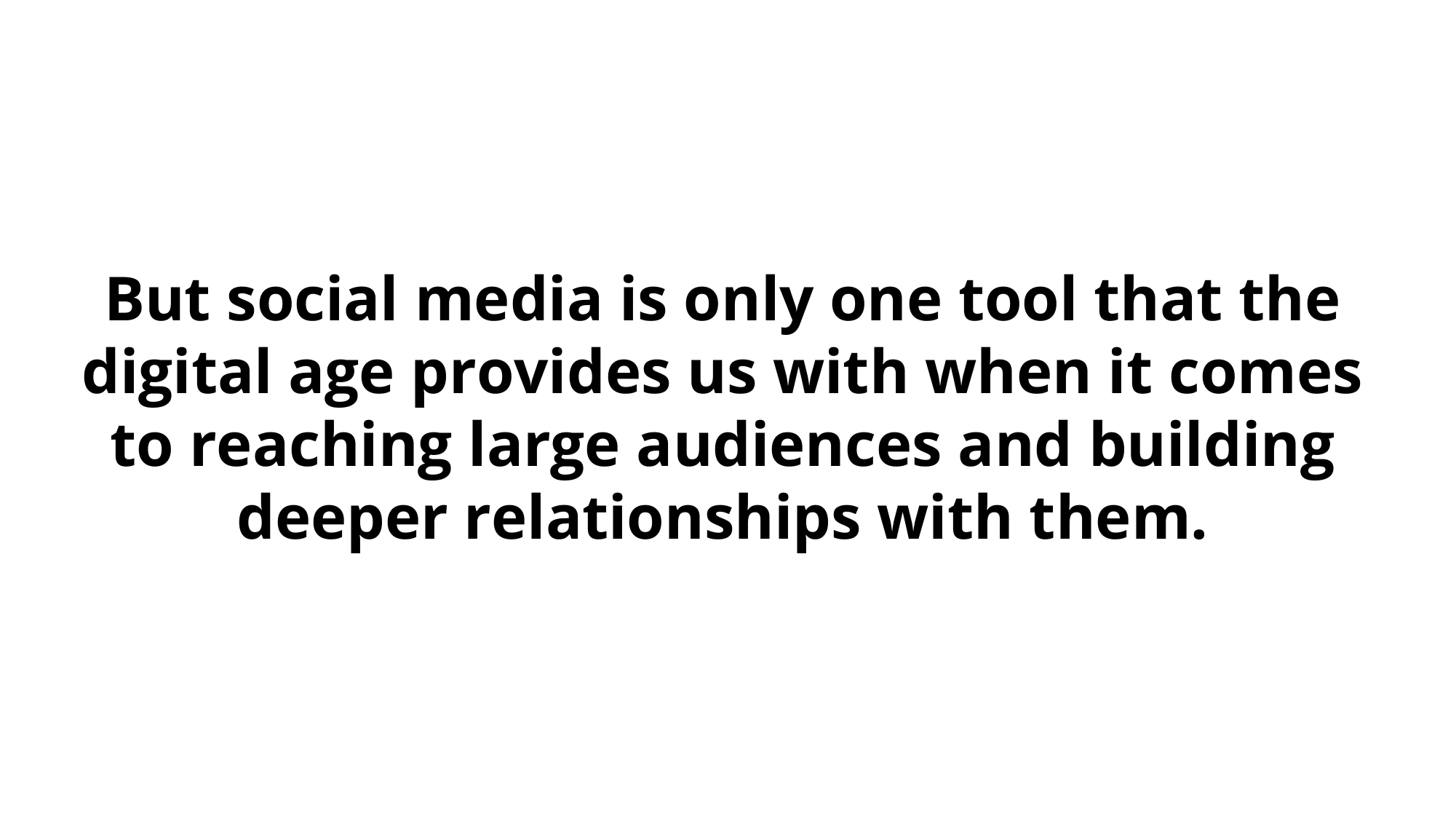

But social media is only one tool that the digital age provides us with when it comes to reaching large audiences and building deeper relationships with them.